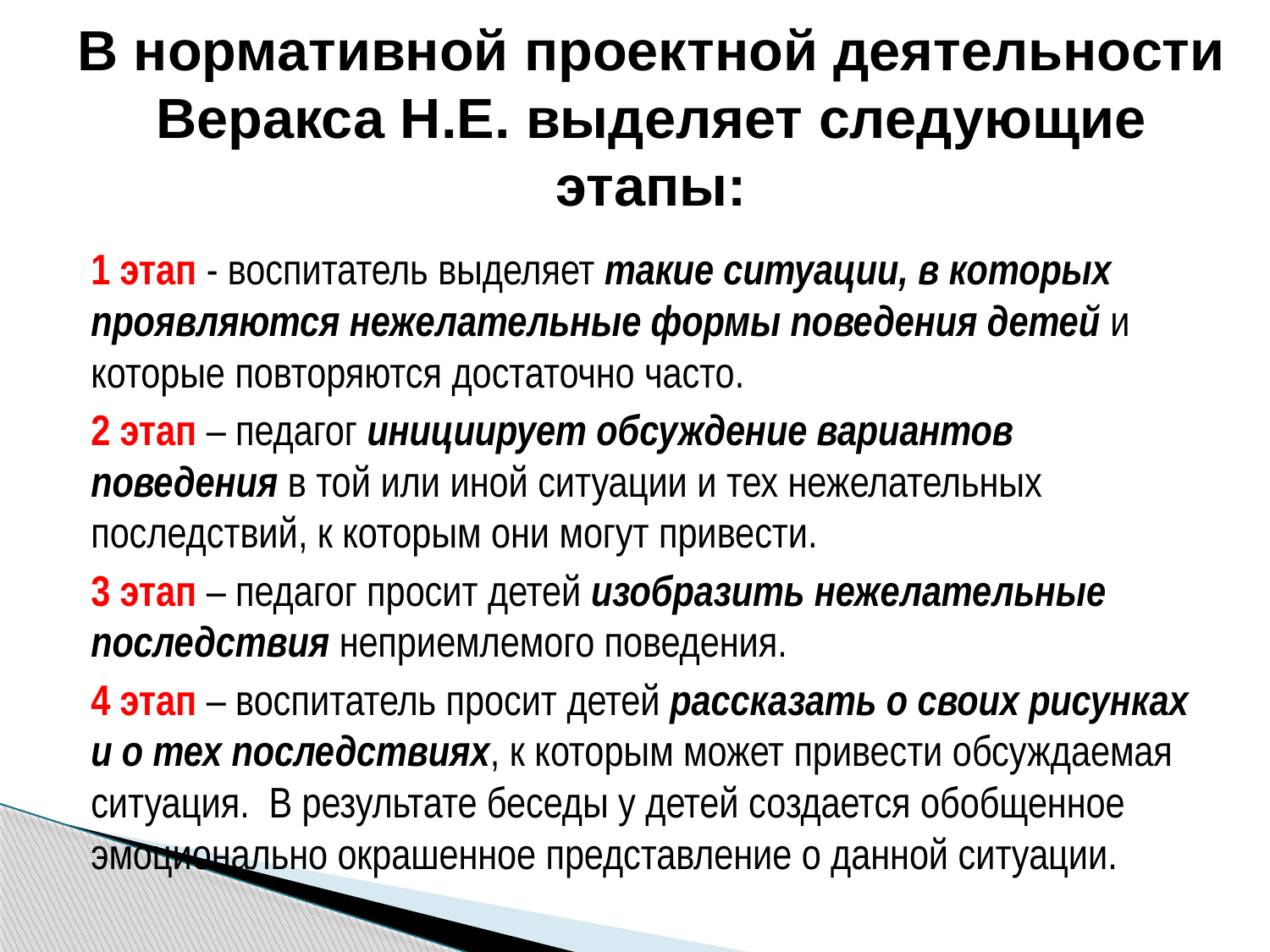

# В нормативной проектной деятельности Веракса Н.Е. выделяет следующие этапы:
1 этап - воспитатель выделяет такие ситуации, в которых проявляются нежелательные формы поведения детей и которые повторяются достаточно часто.
2 этап – педагог инициирует обсуждение вариантов поведения в той или иной ситуации и тех нежелательных последствий, к которым они могут привести.
3 этап – педагог просит детей изобразить нежелательные последствия неприемлемого поведения.
4 этап – воспитатель просит детей рассказать о своих рисунках и о тех последствиях, к которым может привести обсуждаемая ситуация.  В результате беседы у детей создается обобщенное эмоционально окрашенное представление о данной ситуации.